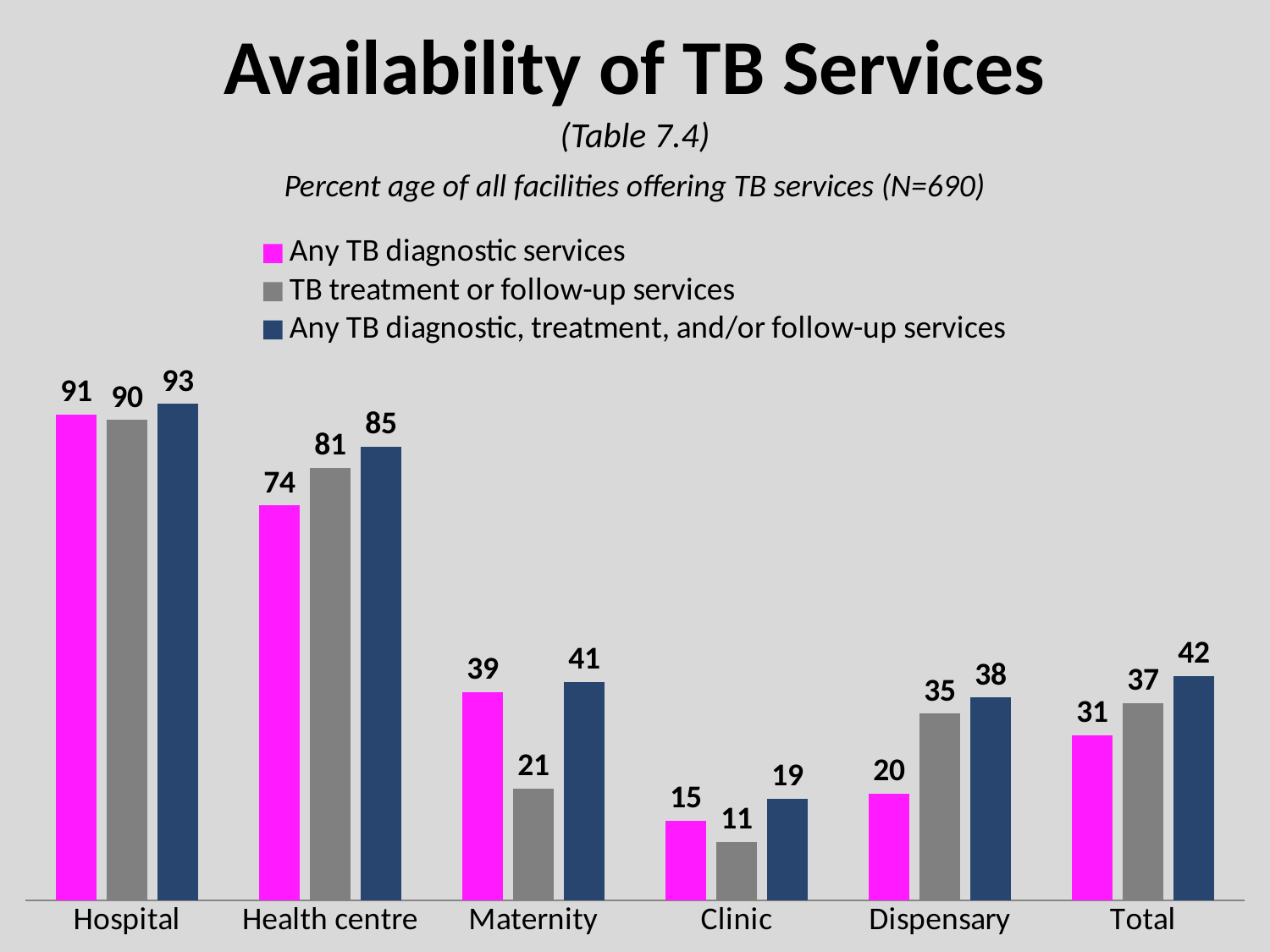

# Availability of TB Services
(Table 7.4)
Percent age of all facilities offering TB services (N=690)

### Chart

| Category | Any TB diagnostic services | TB treatment or follow-up services | Any TB diagnostic, treatment, and/or follow-up services |
|---|---|---|---|
| Hospital | 91.0 | 90.0 | 93.0 |
| Health centre | 74.0 | 81.0 | 85.0 |
| Maternity | 39.0 | 21.0 | 41.0 |
| Clinic | 15.0 | 11.0 | 19.0 |
| Dispensary | 20.0 | 35.0 | 38.0 |
| Total | 31.0 | 37.0 | 42.0 |